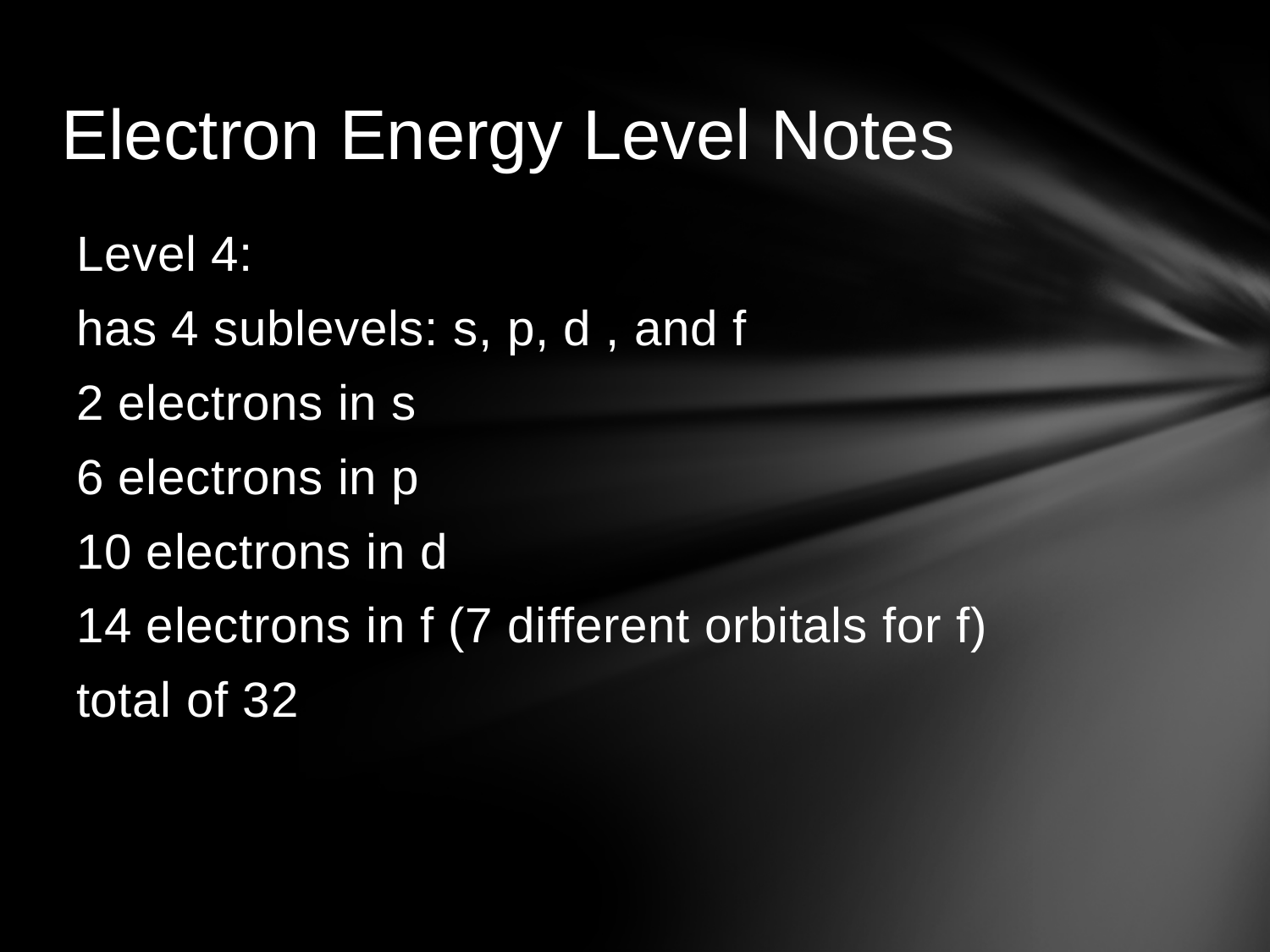

# Electron Energy Level Notes
Level 4:
has 4 sublevels: s, p, d , and f
2 electrons in s
6 electrons in p
10 electrons in d
14 electrons in f (7 different orbitals for f)
total of 32